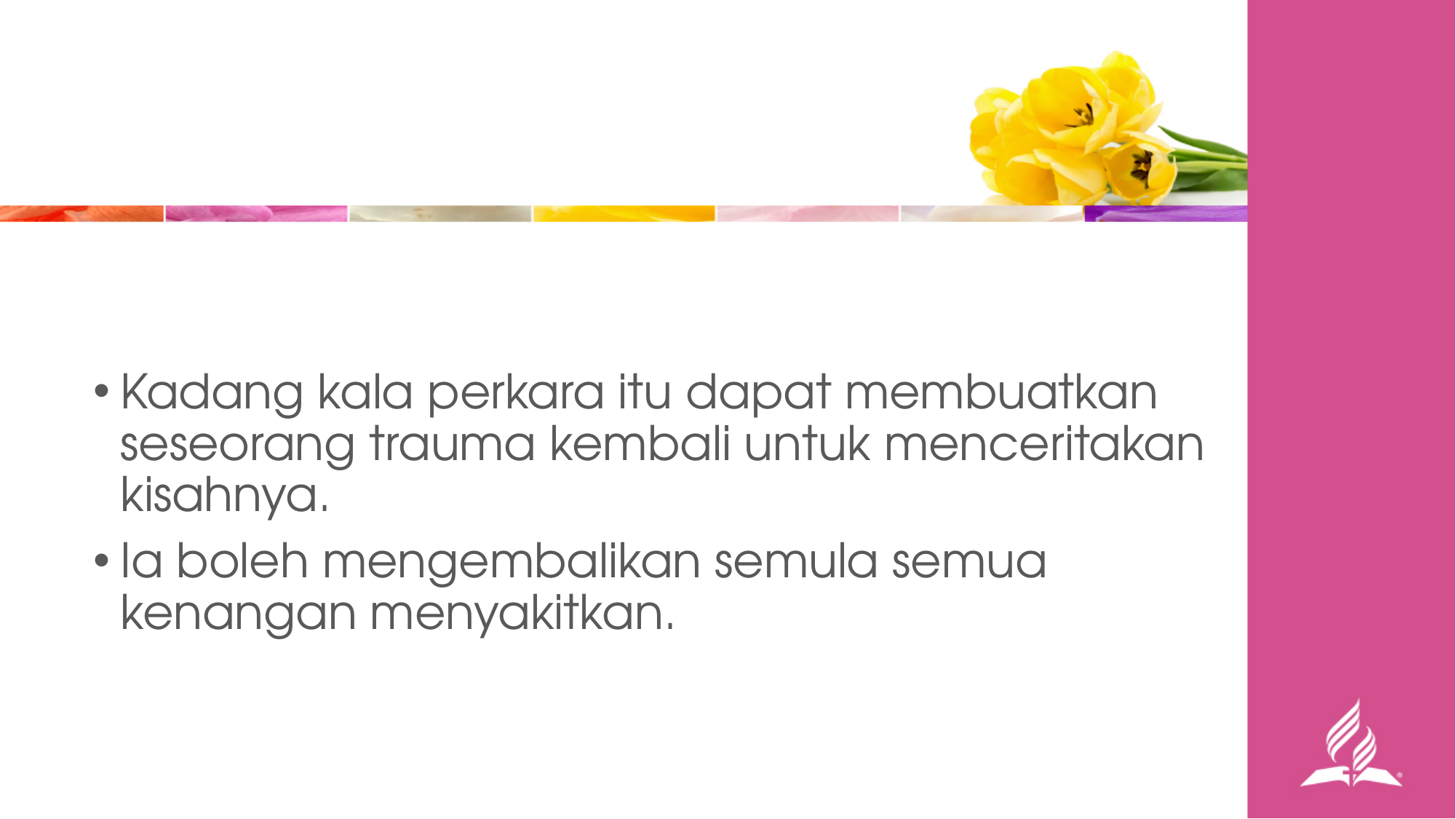

Kadang kala perkara itu dapat membuatkan seseorang trauma kembali untuk menceritakan kisahnya.
Ia boleh mengembalikan semula semua kenangan menyakitkan.